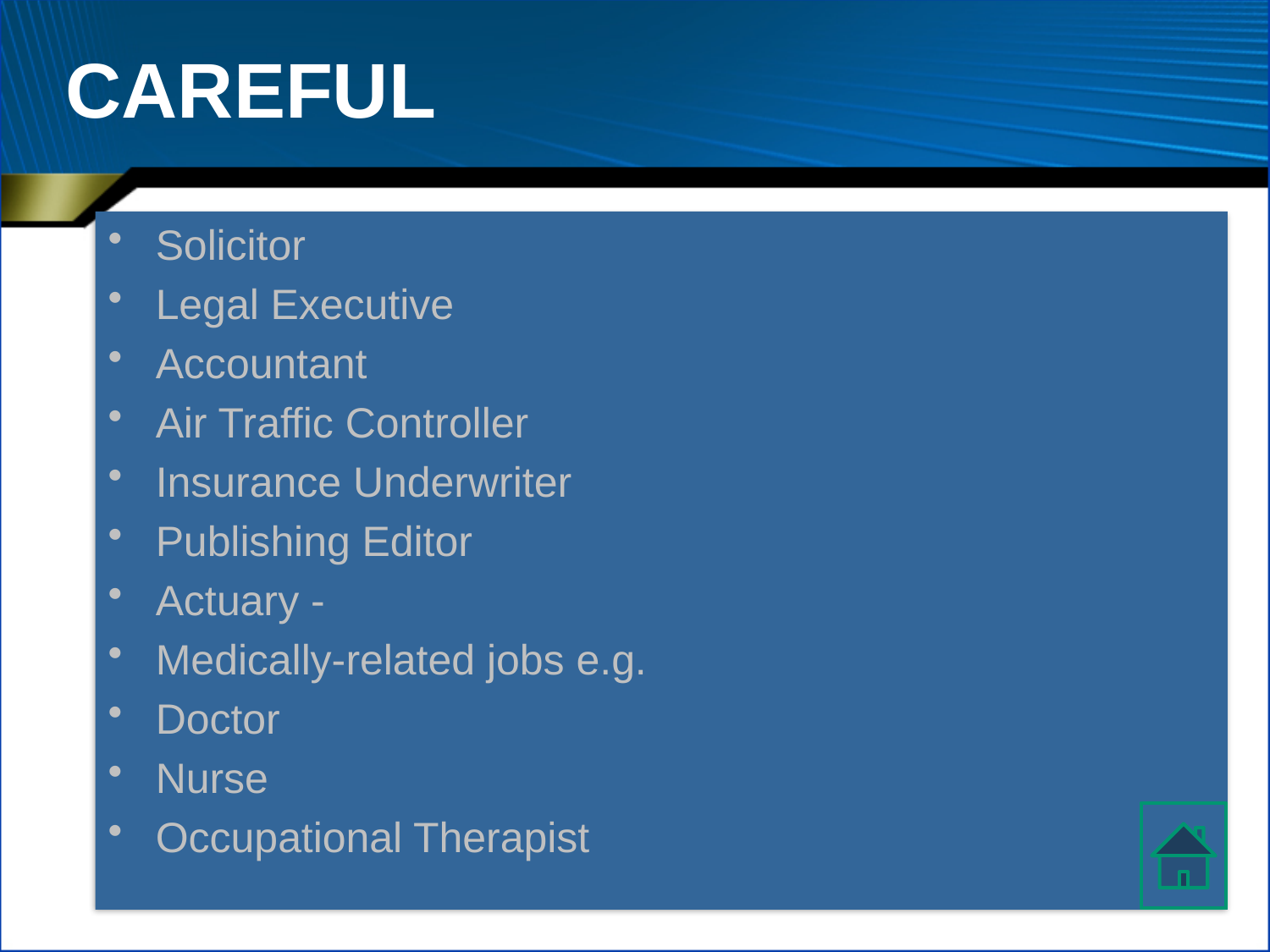

# CAREFUL
Solicitor
Legal Executive
Accountant
Air Traffic Controller
Insurance Underwriter
Publishing Editor
Actuary -
Medically-related jobs e.g.
Doctor
Nurse
Occupational Therapist